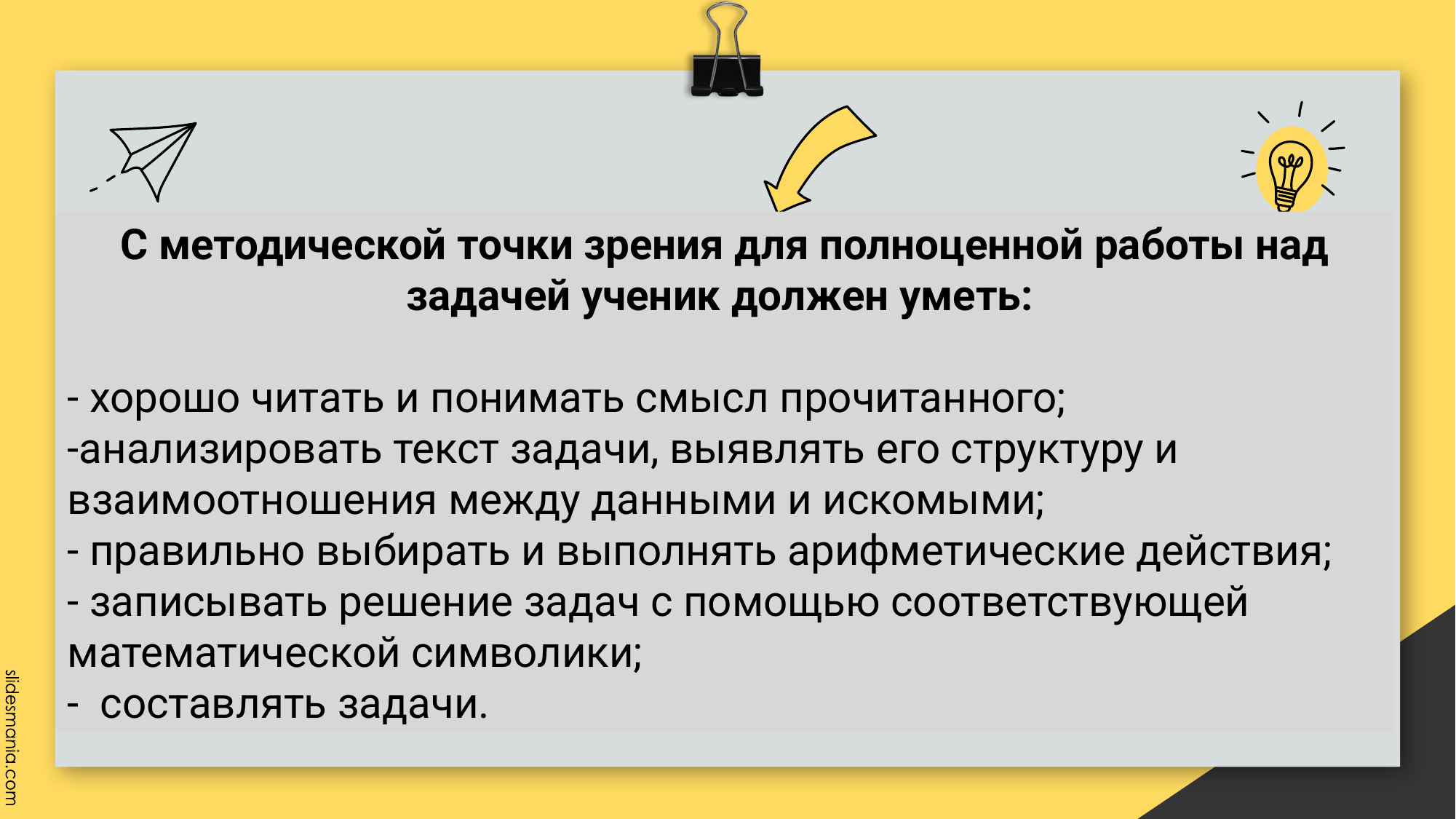

С методической точки зрения для полноценной работы над задачей ученик должен уметь:

- хорошо читать и понимать смысл прочитанного;
-анализировать текст задачи, выявлять его структуру и взаимоотношения между данными и искомыми;
- правильно выбирать и выполнять арифметические действия;
- записывать решение задач с помощью соответствующей  математической символики;
-  составлять задачи.
Решение задач на уроке математики – это важнейшее средство формирования функциональной грамотности у младшего школьника.